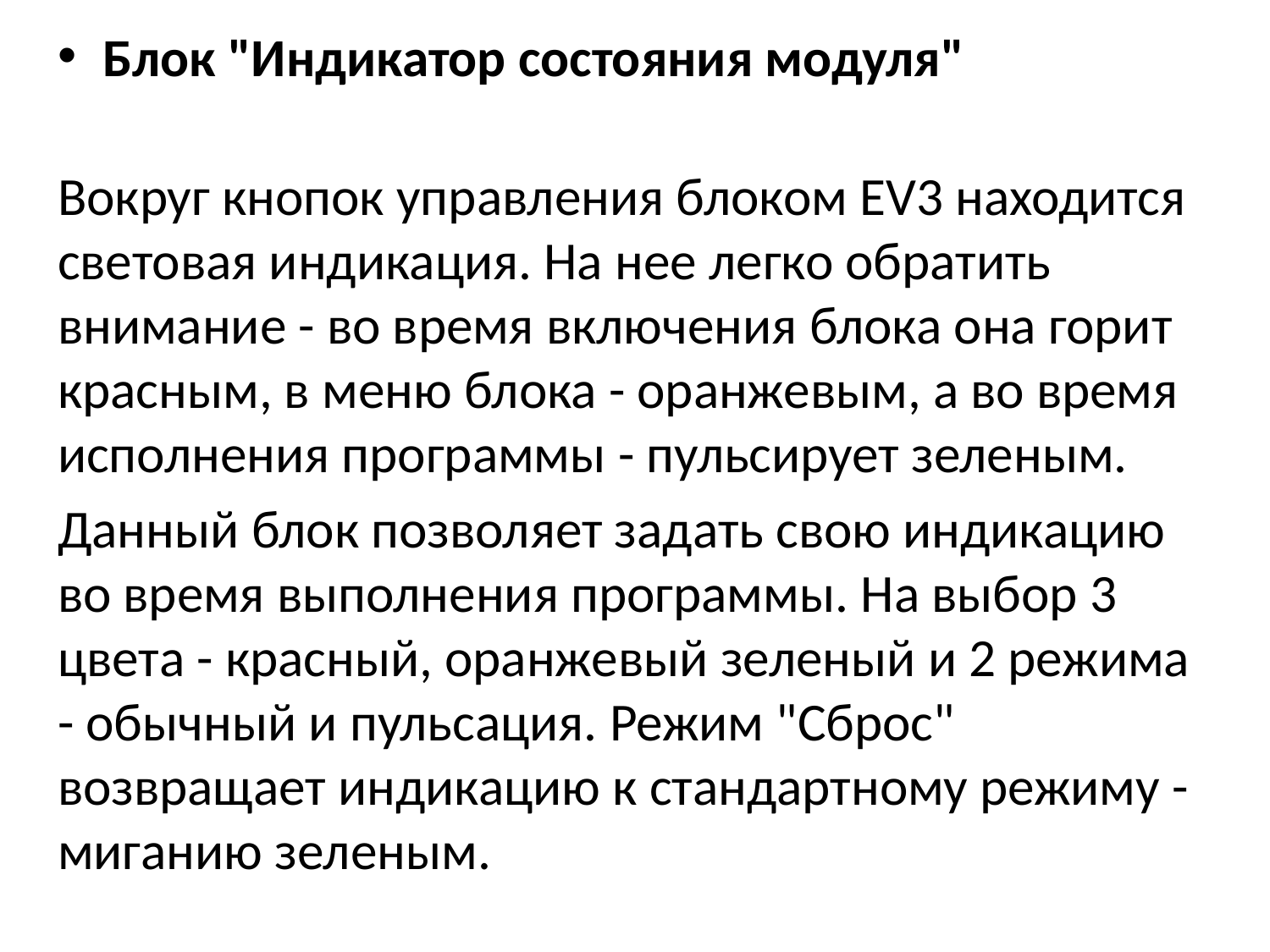

Блок "Индикатор состояния модуля"
Вокруг кнопок управления блоком EV3 находится световая индикация. На нее легко обратить внимание - во время включения блока она горит красным, в меню блока - оранжевым, а во время исполнения программы - пульсирует зеленым.
Данный блок позволяет задать свою индикацию во время выполнения программы. На выбор 3 цвета - красный, оранжевый зеленый и 2 режима - обычный и пульсация. Режим "Сброс" возвращает индикацию к стандартному режиму - миганию зеленым.